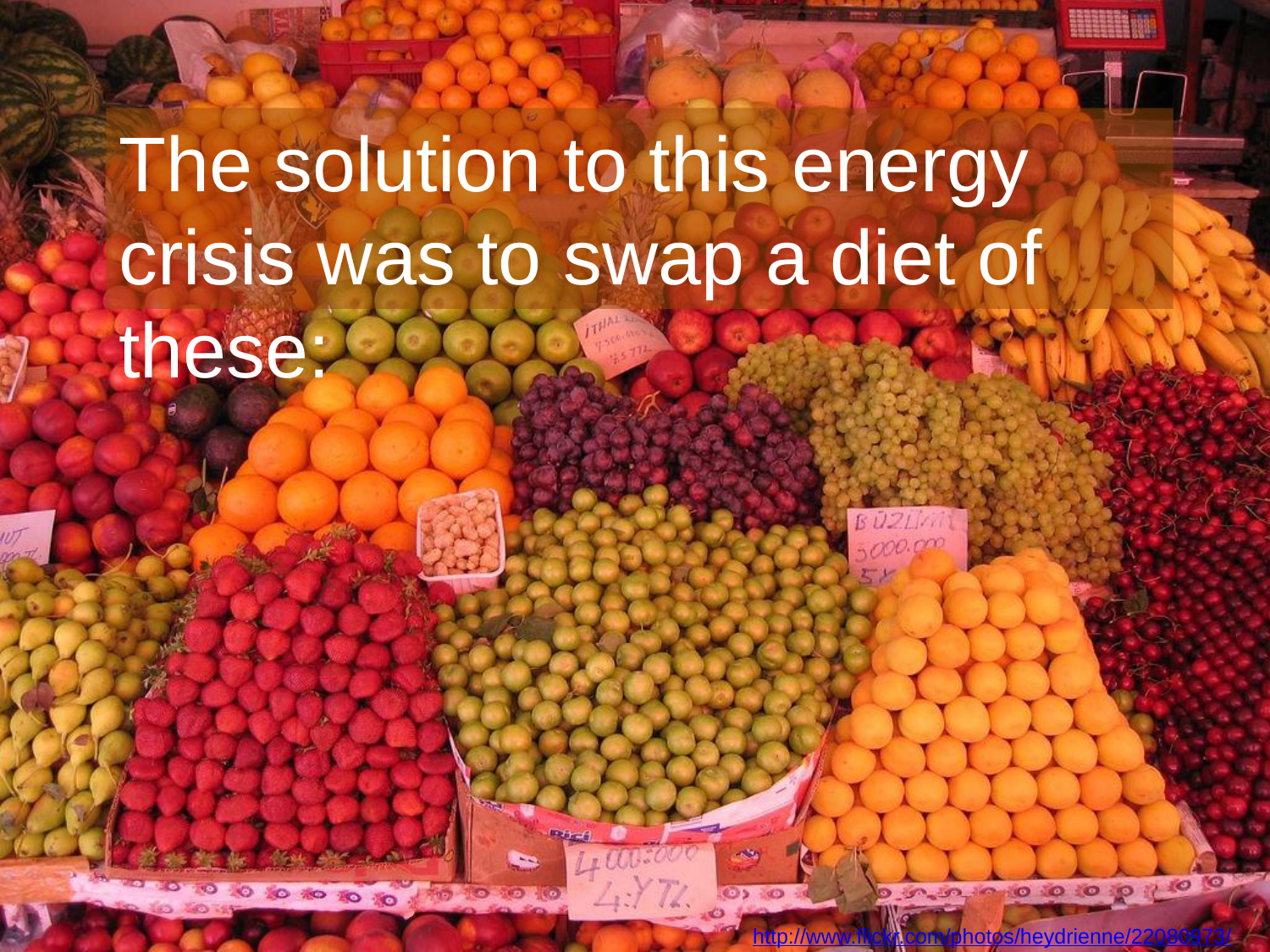

The solution to this energy crisis was to swap a diet of these:
http://www.flickr.com/photos/heydrienne/22080973/